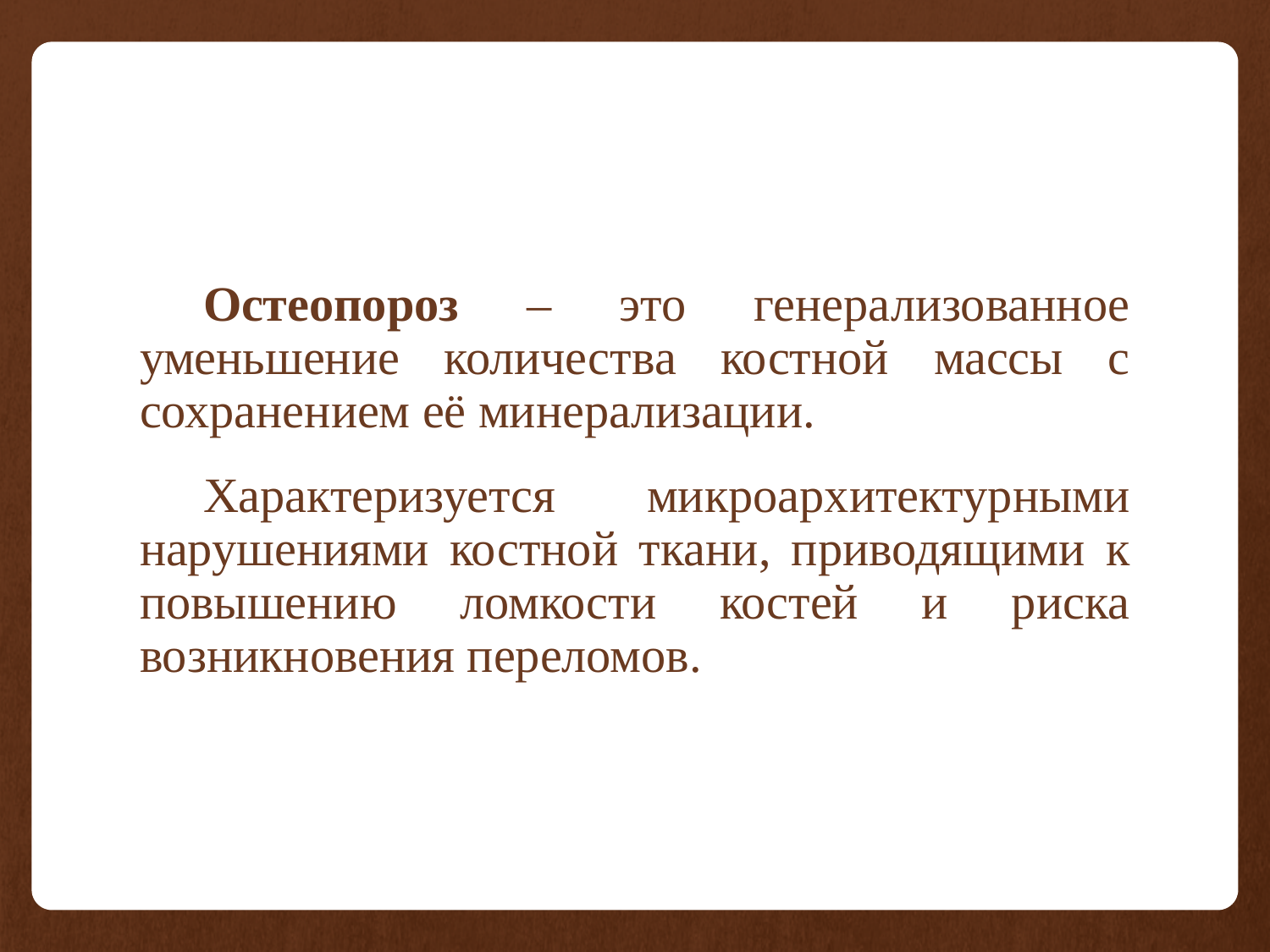

Остеопороз – это генерализованное уменьшение количества костной массы с сохранением её минерализации.
Характеризуется микроархитектурными нарушениями костной ткани, приводящими к повышению ломкости костей и риска возникновения переломов.